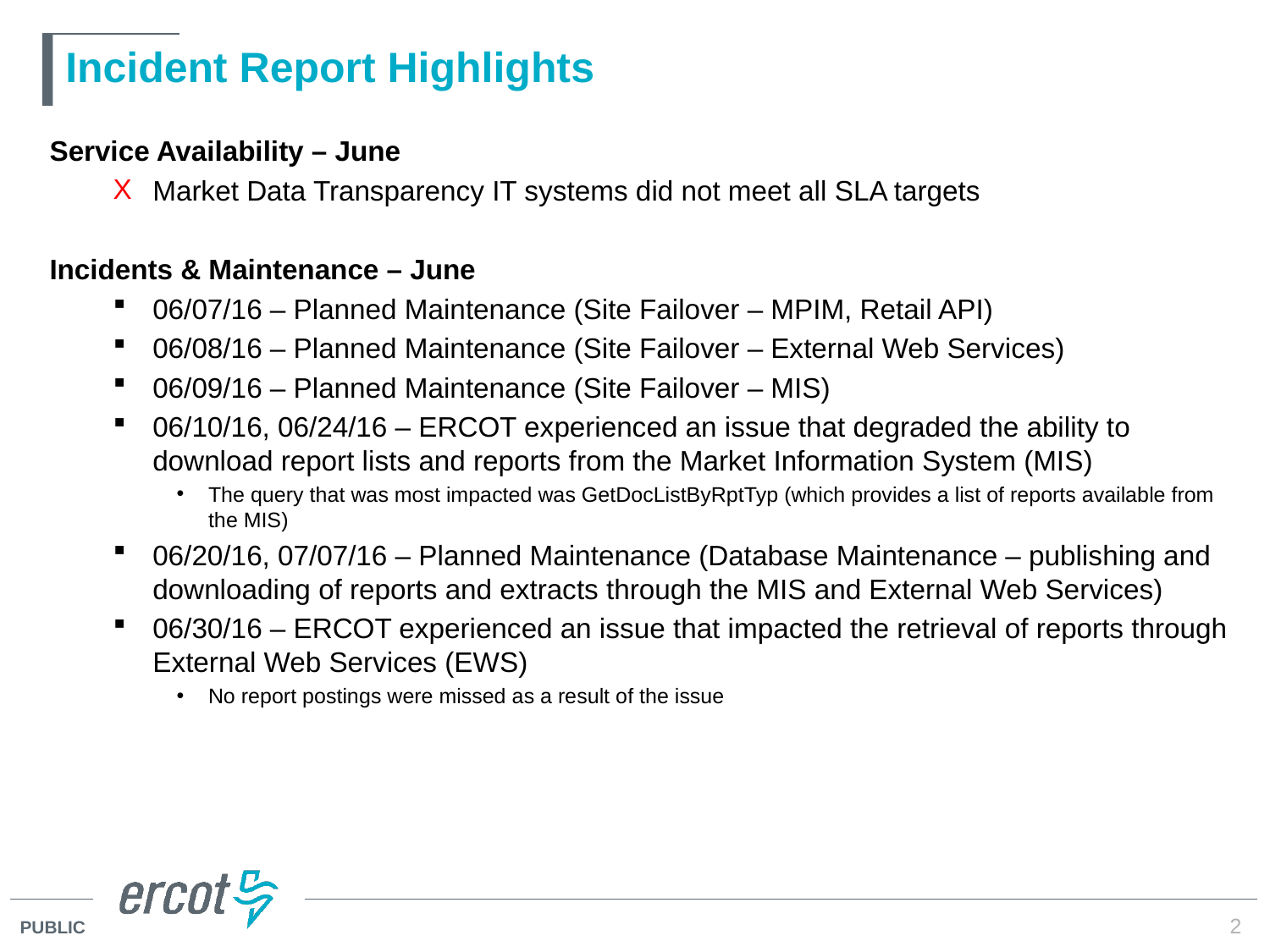

# Incident Report Highlights
Service Availability – June
Market Data Transparency IT systems did not meet all SLA targets

Incidents & Maintenance – June
06/07/16 – Planned Maintenance (Site Failover – MPIM, Retail API)
06/08/16 – Planned Maintenance (Site Failover – External Web Services)
06/09/16 – Planned Maintenance (Site Failover – MIS)
06/10/16, 06/24/16 – ERCOT experienced an issue that degraded the ability to download report lists and reports from the Market Information System (MIS)
The query that was most impacted was GetDocListByRptTyp (which provides a list of reports available from the MIS)
06/20/16, 07/07/16 – Planned Maintenance (Database Maintenance – publishing and downloading of reports and extracts through the MIS and External Web Services)
06/30/16 – ERCOT experienced an issue that impacted the retrieval of reports through External Web Services (EWS)
No report postings were missed as a result of the issue

2